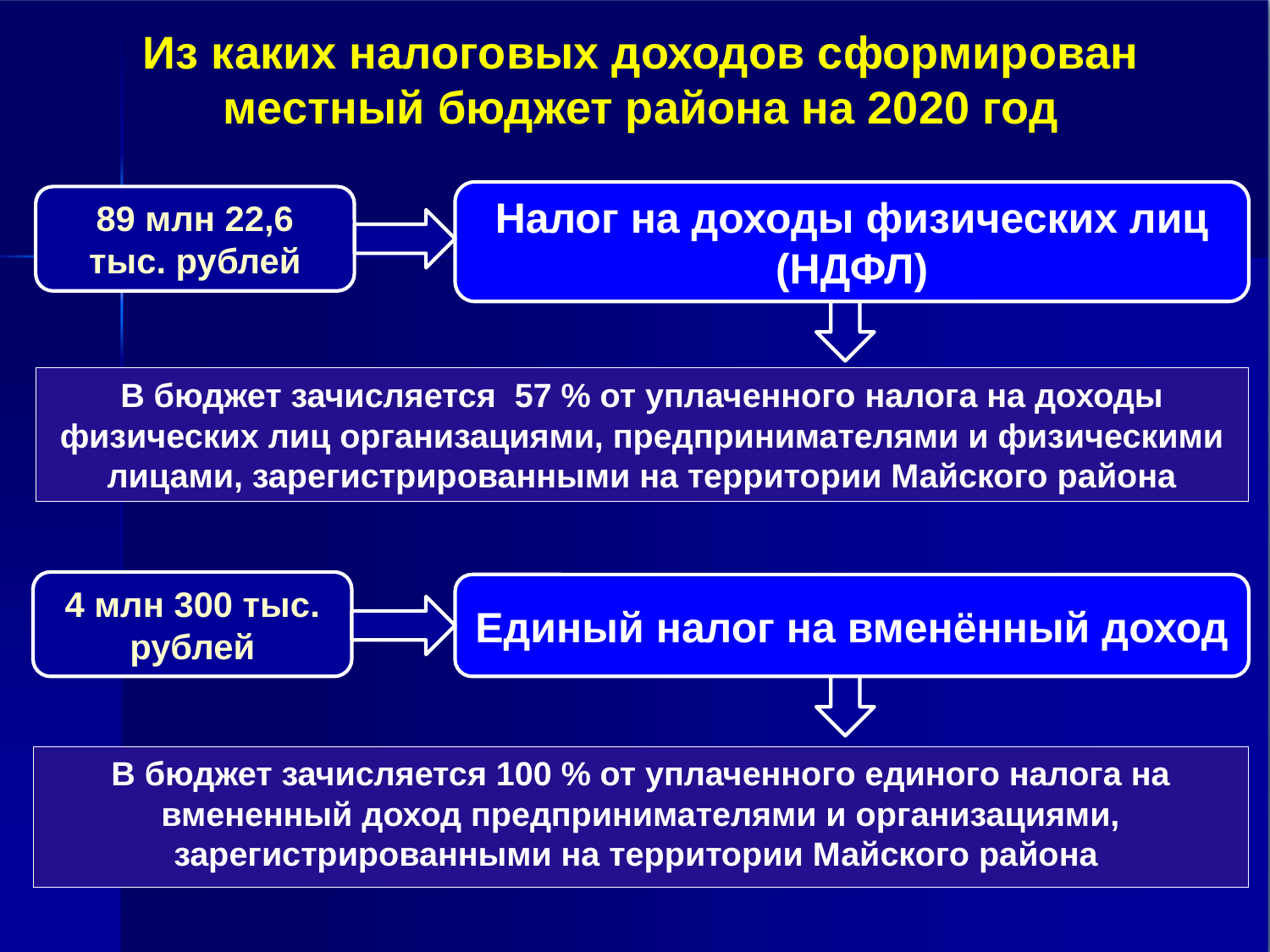

Из каких налоговых доходов сформирован местный бюджет района на 2020 год
Налог на доходы физических лиц (НДФЛ)

89 млн 22,6 тыс. рублей

4 млн 300 тыс. рублей

Единый налог на вменённый доход

В бюджет зачисляется  57 % от уплаченного налога на доходы физических лиц организациями, предпринимателями и физическими лицами, зарегистрированными на территории Майского района
В бюджет зачисляется 100 % от уплаченного единого налога на вмененный доход предпринимателями и организациями, зарегистрированными на территории Майского района